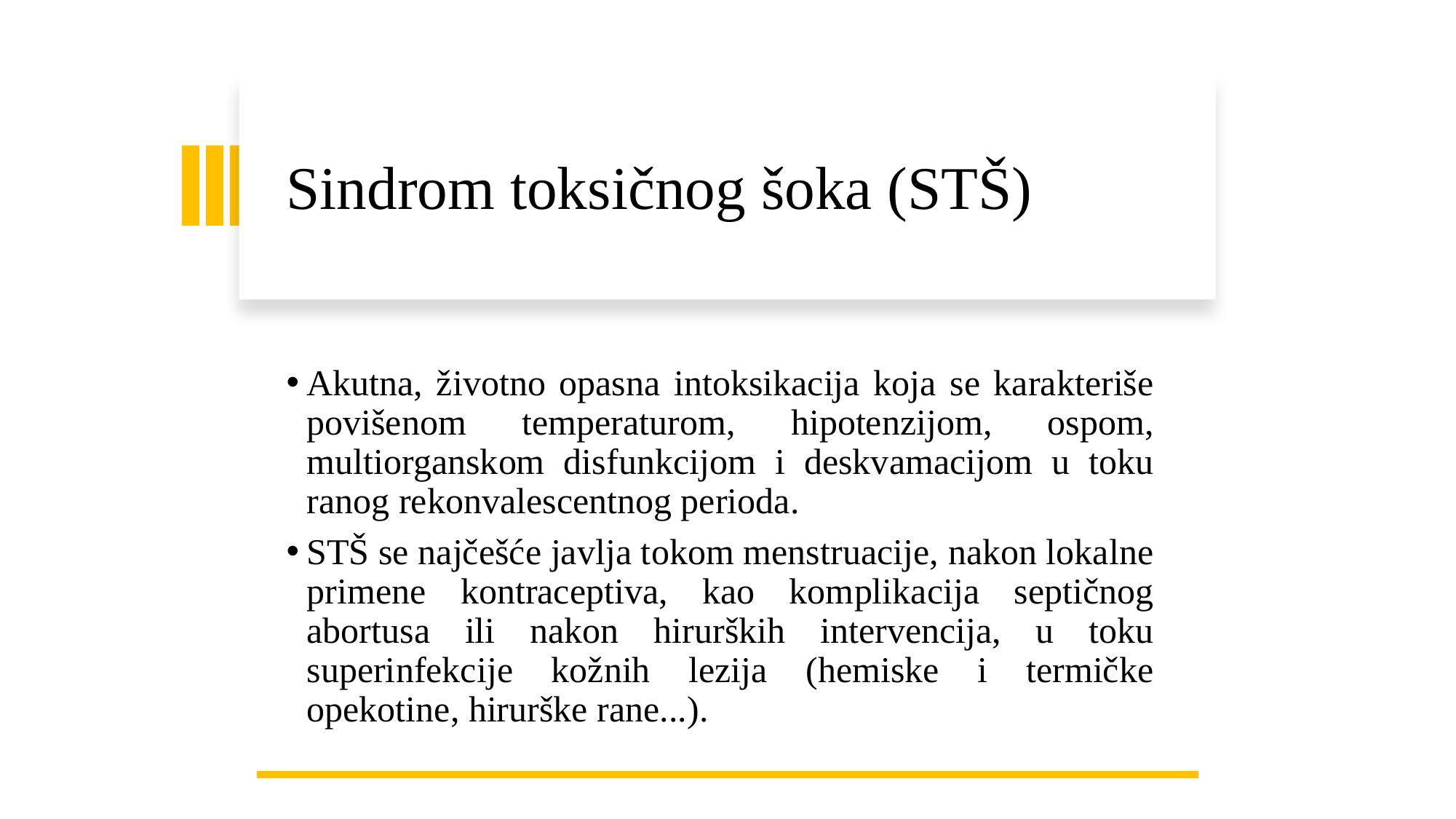

# Sindrom toksičnog šoka (STŠ)

Akutna, životno opasna intoksikacija koja se karakteriše povišenom temperaturom, hipotenzijom, ospom, multiorganskom disfunkcijom i deskvamacijom u toku ranog rekonvalescentnog perioda.
STŠ se najčešće javlja tokom menstruacije, nakon lokalne primene kontraceptiva, kao komplikacija septičnog abortusa ili nakon hirurških intervencija, u toku superinfekcije kožnih lezija (hemiske i termičke opekotine, hirurške rane...).